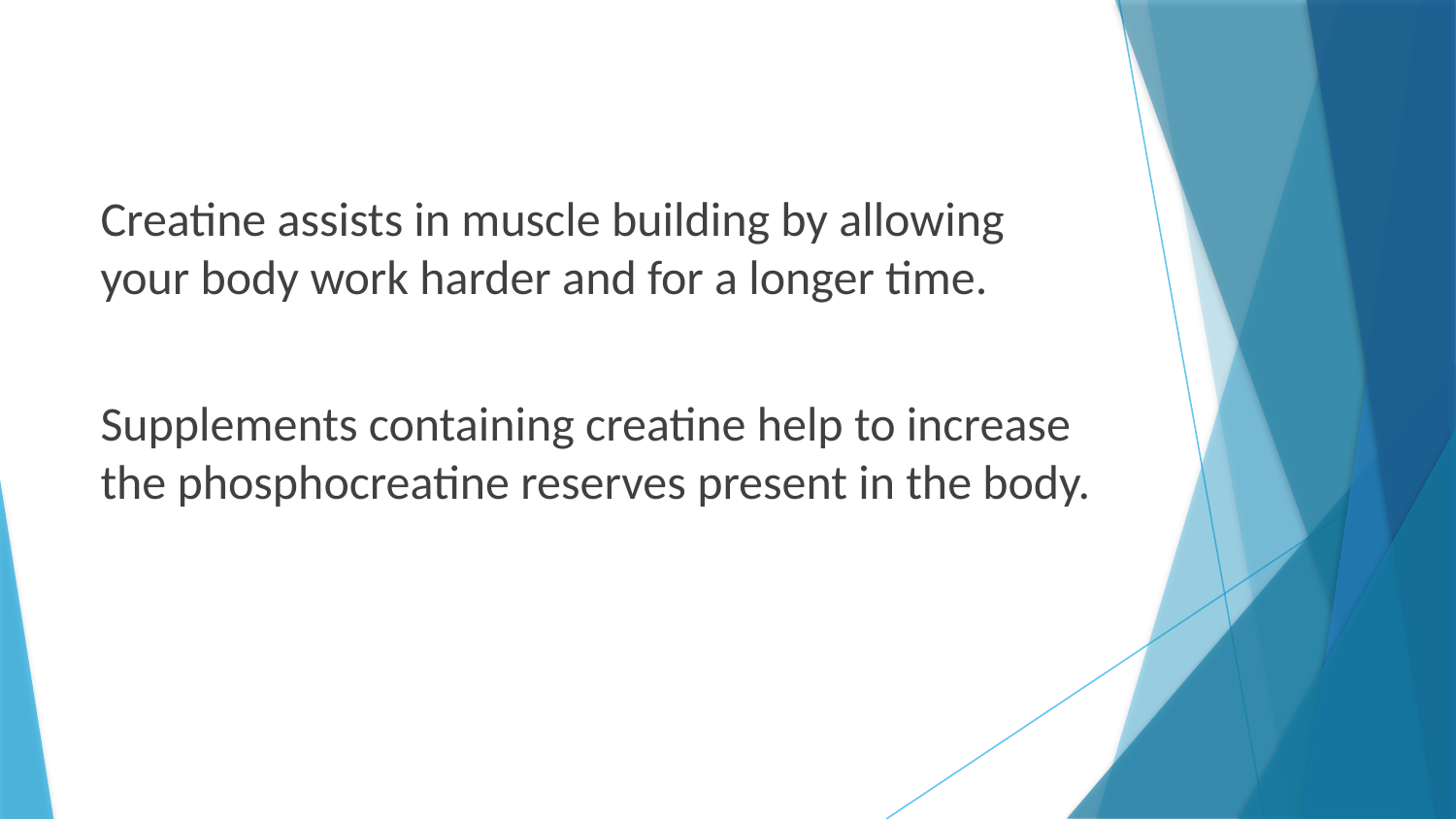

Creatine assists in muscle building by allowing your body work harder and for a longer time.

Supplements containing creatine help to increase the phosphocreatine reserves present in the body.